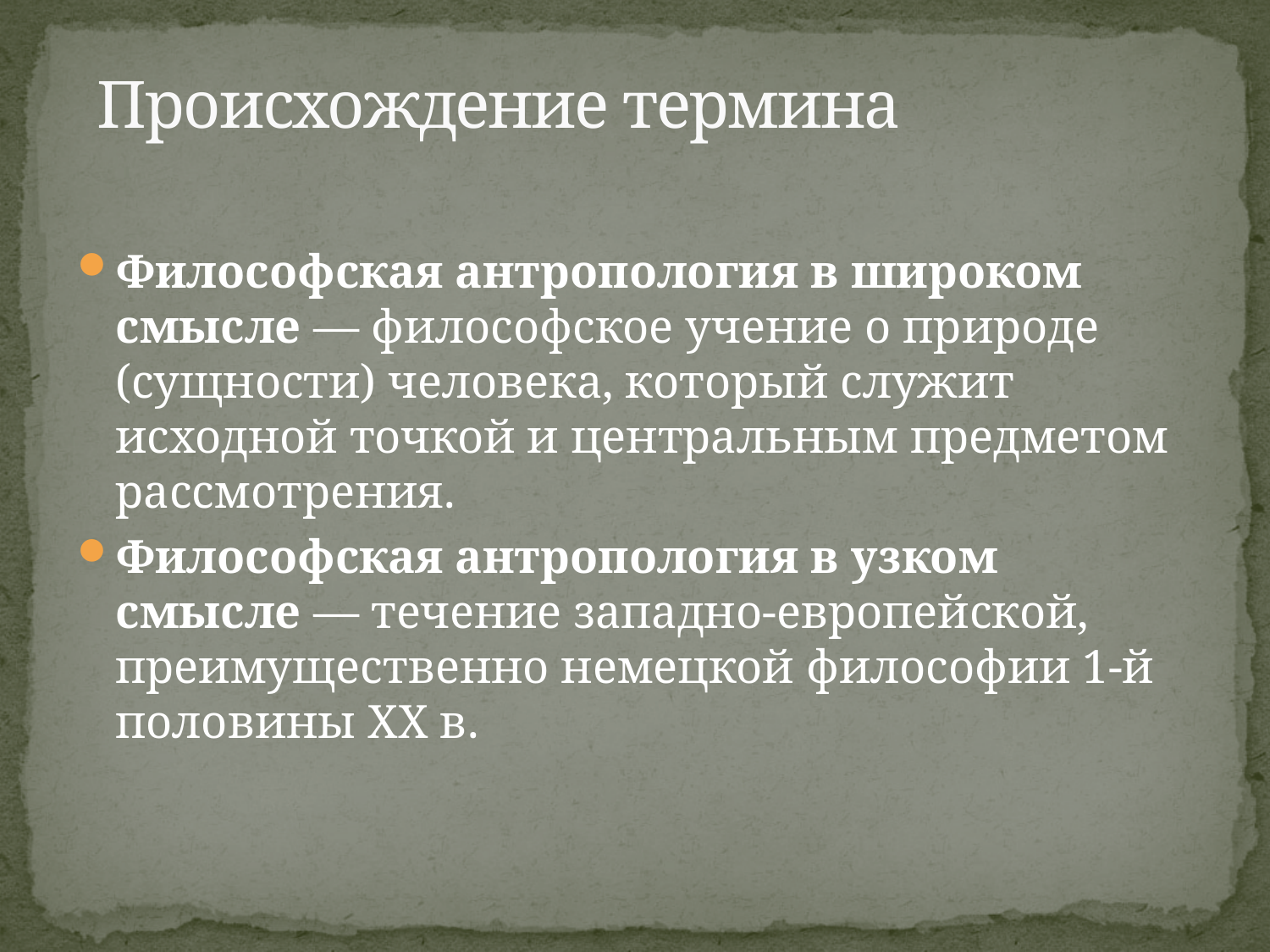

# Происхождение термина
Философская антропология в широком смысле — философское учение о природе (сущности) человека, который служит исходной точкой и центральным предметом рассмотрения.
Философская антропология в узком смысле — течение западно-европейской, преимущественно немецкой философии 1-й половины XX в.